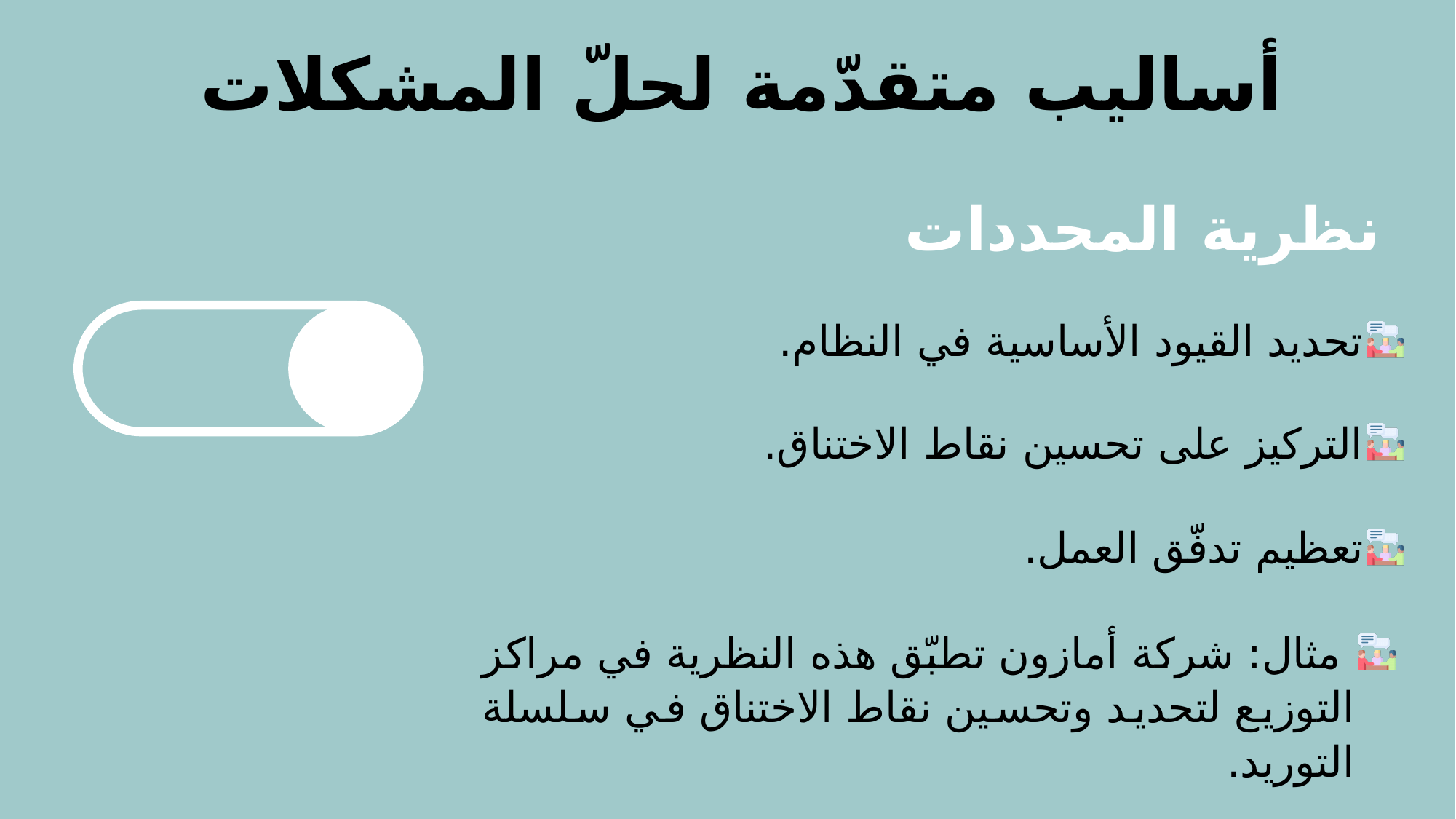

أساليب متقدّمة لحلّ المشكلات
نظرية المحددات

تحديد القيود الأساسية في النظام.
التركيز على تحسين نقاط الاختناق.
تعظيم تدفّق العمل.
 مثال: شركة أمازون تطبّق هذه النظرية في مراكز التوزيع لتحديد وتحسين نقاط الاختناق في سلسلة التوريد.